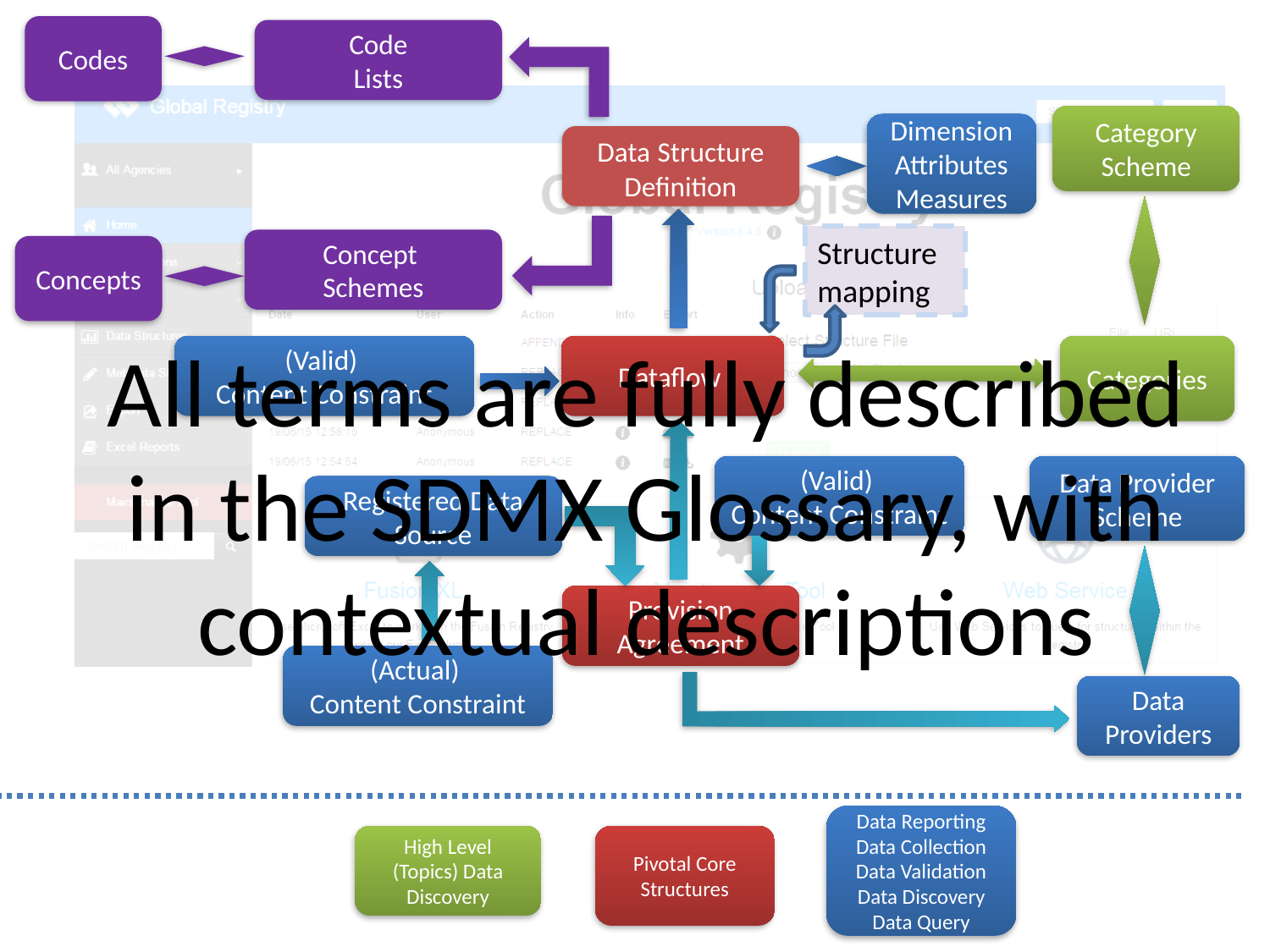

Codes

Code
Lists

Category Scheme
Dimension
Attributes
Measures
Data Structure Definition

Structure mapping
Concept
Schemes

Concepts

All terms are fully described in the SDMX Glossary, with contextual descriptions
(Valid)
Content Constraint
Dataflow
Categories

(Valid)
Content Constraint
Data Provider Scheme
Registered Data Source

Provision Agreement
(Actual)
Content Constraint
Data Providers
Data Reporting
Data Collection
Data Validation
Data Discovery
Data Query
High Level (Topics) Data Discovery
Pivotal Core Structures